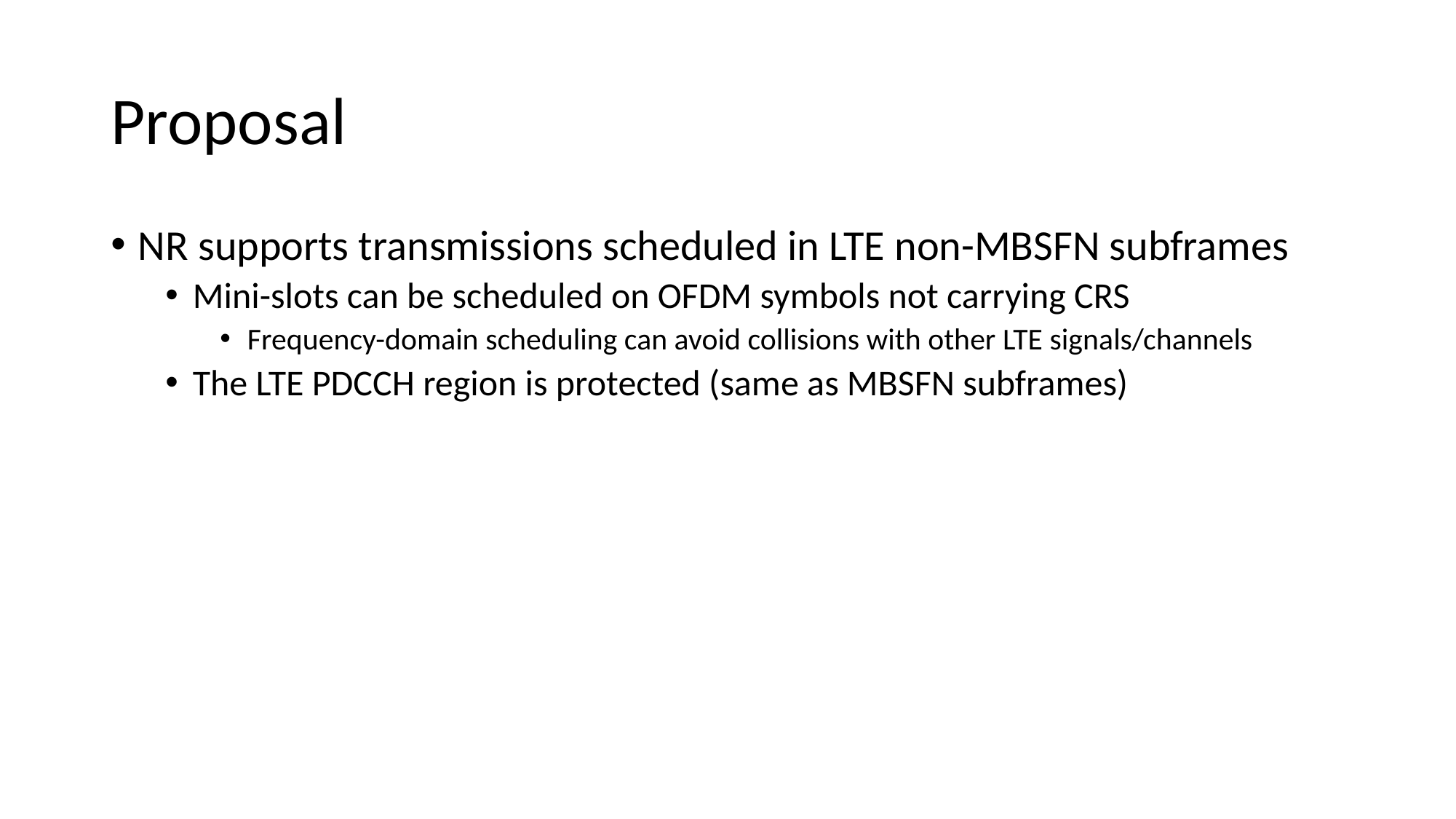

# Proposal
NR supports transmissions scheduled in LTE non-MBSFN subframes
Mini-slots can be scheduled on OFDM symbols not carrying CRS
Frequency-domain scheduling can avoid collisions with other LTE signals/channels
The LTE PDCCH region is protected (same as MBSFN subframes)